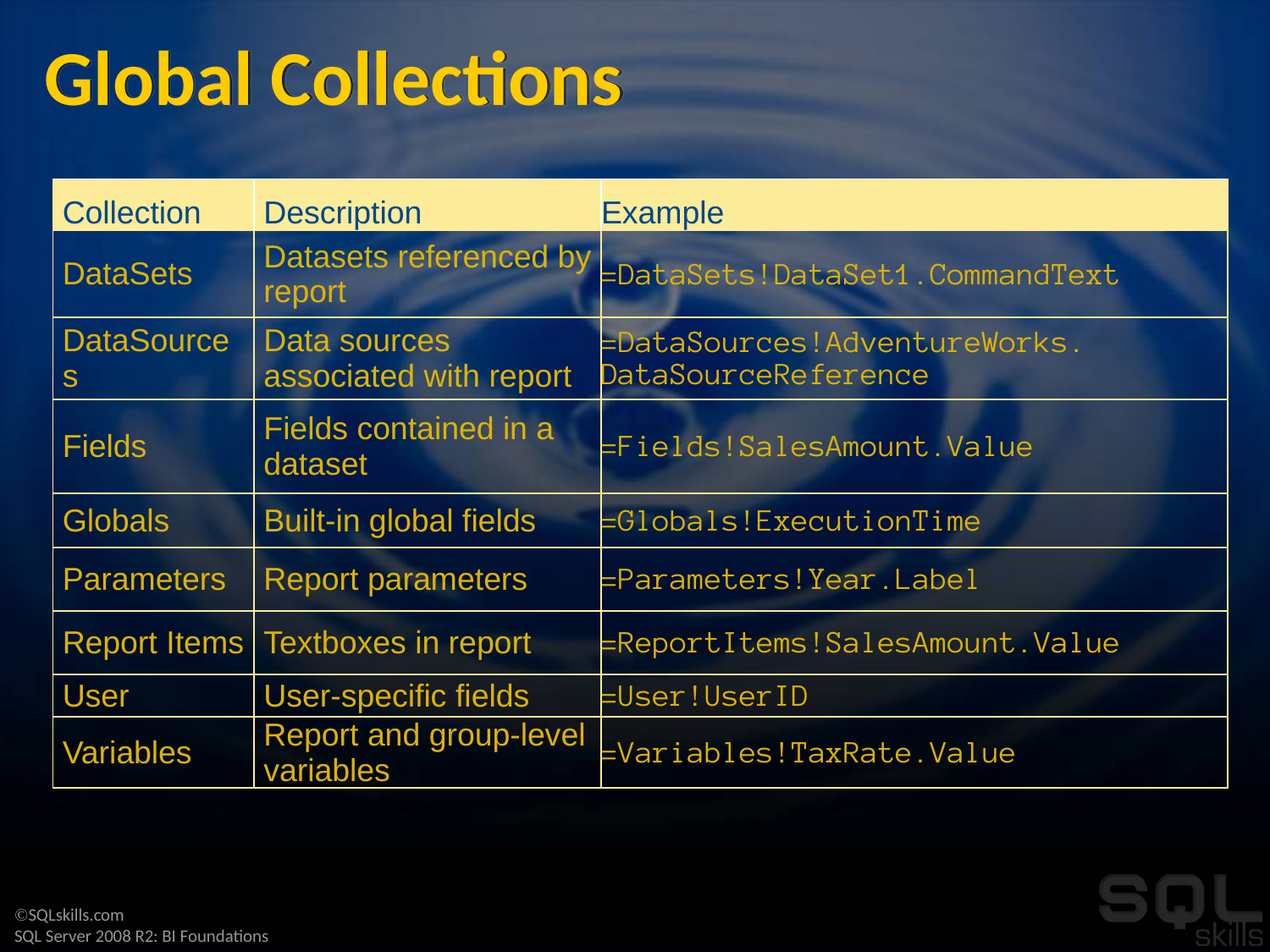

# Global Collections
| Collection | Description | Example |
| --- | --- | --- |
| DataSets | Datasets referenced by report | =DataSets!DataSet1.CommandText |
| DataSources | Data sources associated with report | =DataSources!AdventureWorks. DataSourceReference |
| Fields | Fields contained in a dataset | =Fields!SalesAmount.Value |
| Globals | Built-in global fields | =Globals!ExecutionTime |
| Parameters | Report parameters | =Parameters!Year.Label |
| Report Items | Textboxes in report | =ReportItems!SalesAmount.Value |
| User | User-specific fields | =User!UserID |
| Variables | Report and group-level variables | =Variables!TaxRate.Value |